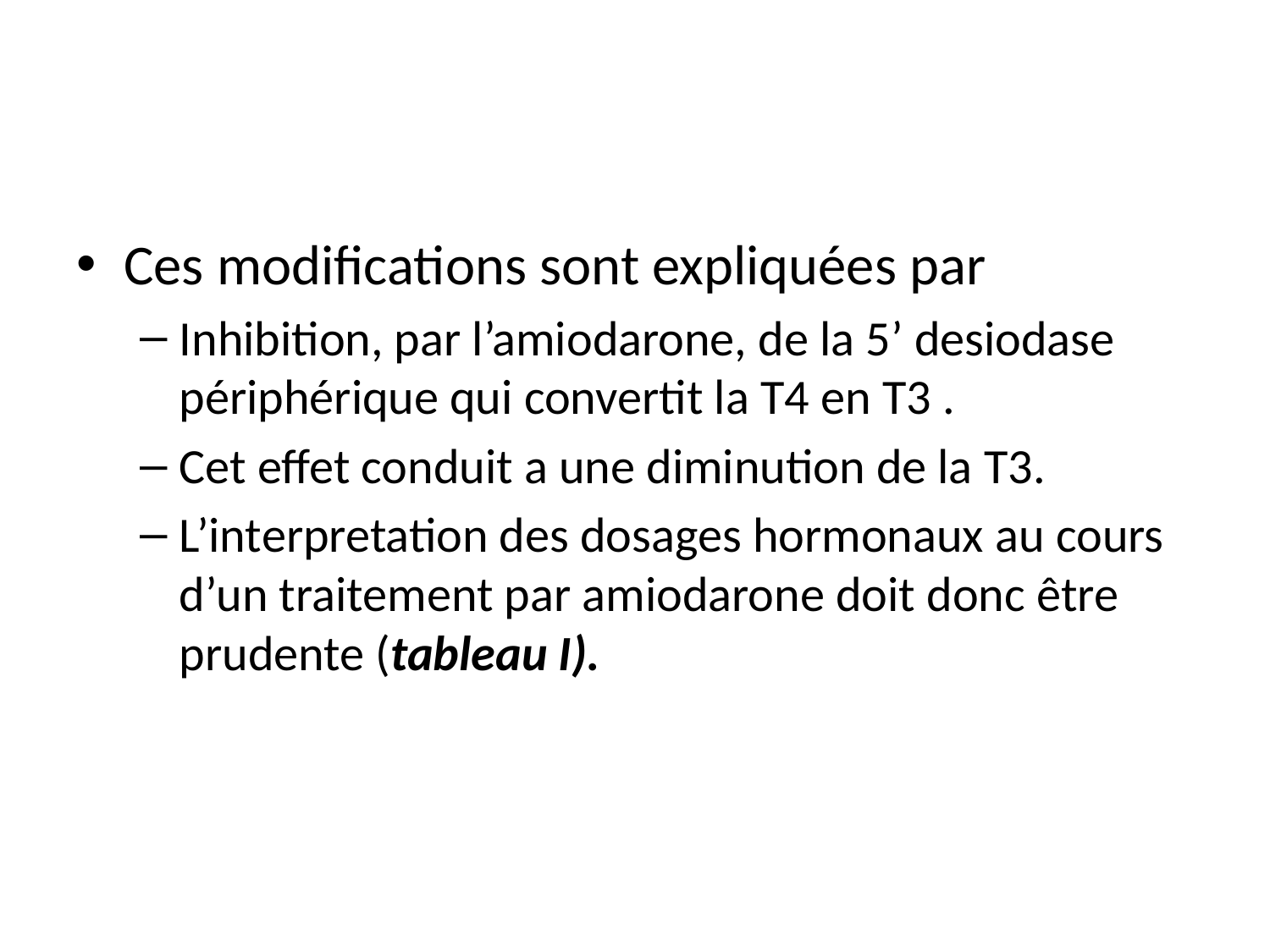

#
Ces modifications sont expliquées par
Inhibition, par l’amiodarone, de la 5’ desiodase périphérique qui convertit la T4 en T3 .
Cet effet conduit a une diminution de la T3.
L’interpretation des dosages hormonaux au cours d’un traitement par amiodarone doit donc être prudente (tableau I).